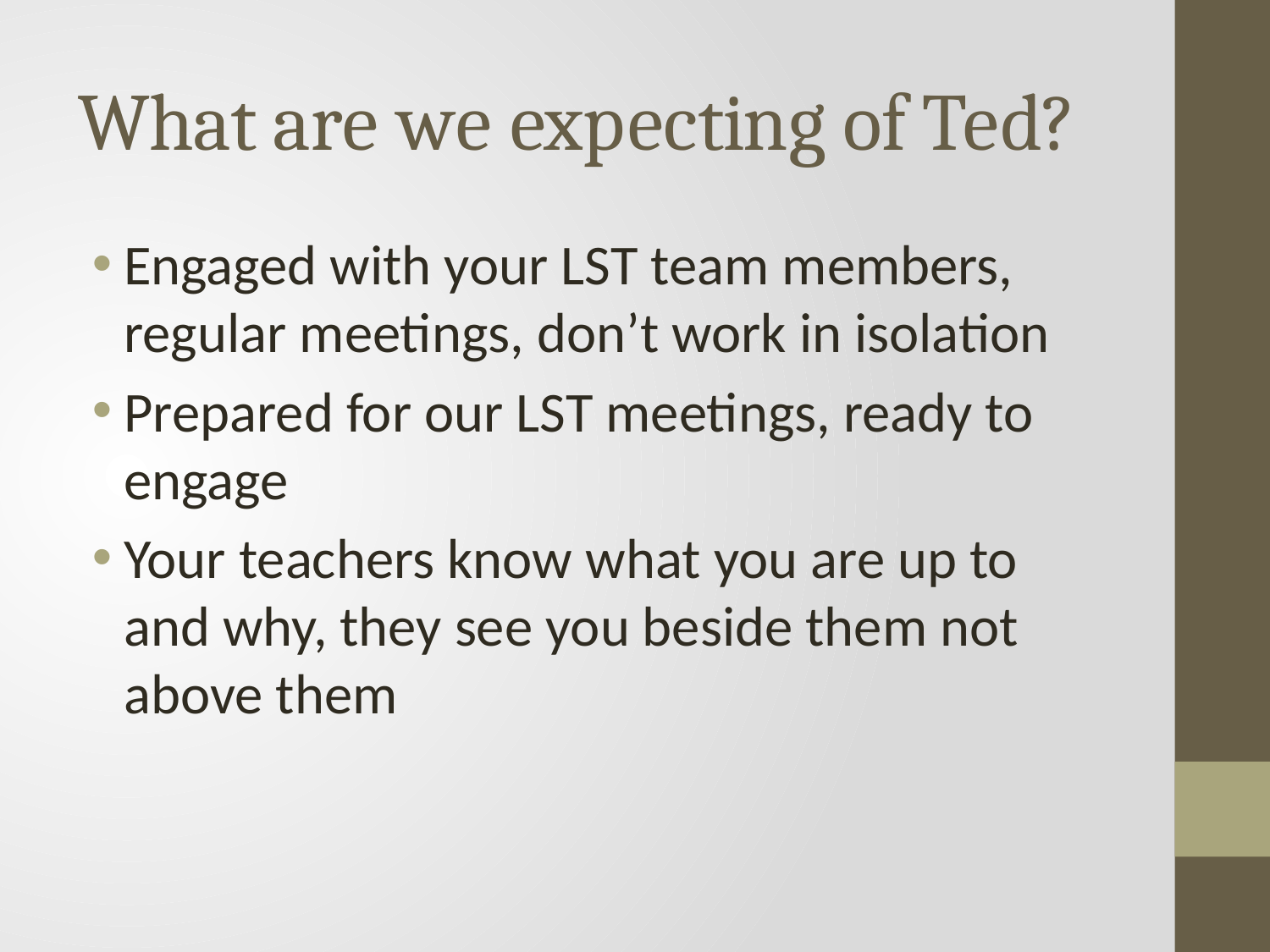

# What are we expecting of Ted?
Engaged with your LST team members, regular meetings, don’t work in isolation
Prepared for our LST meetings, ready to engage
Your teachers know what you are up to and why, they see you beside them not above them